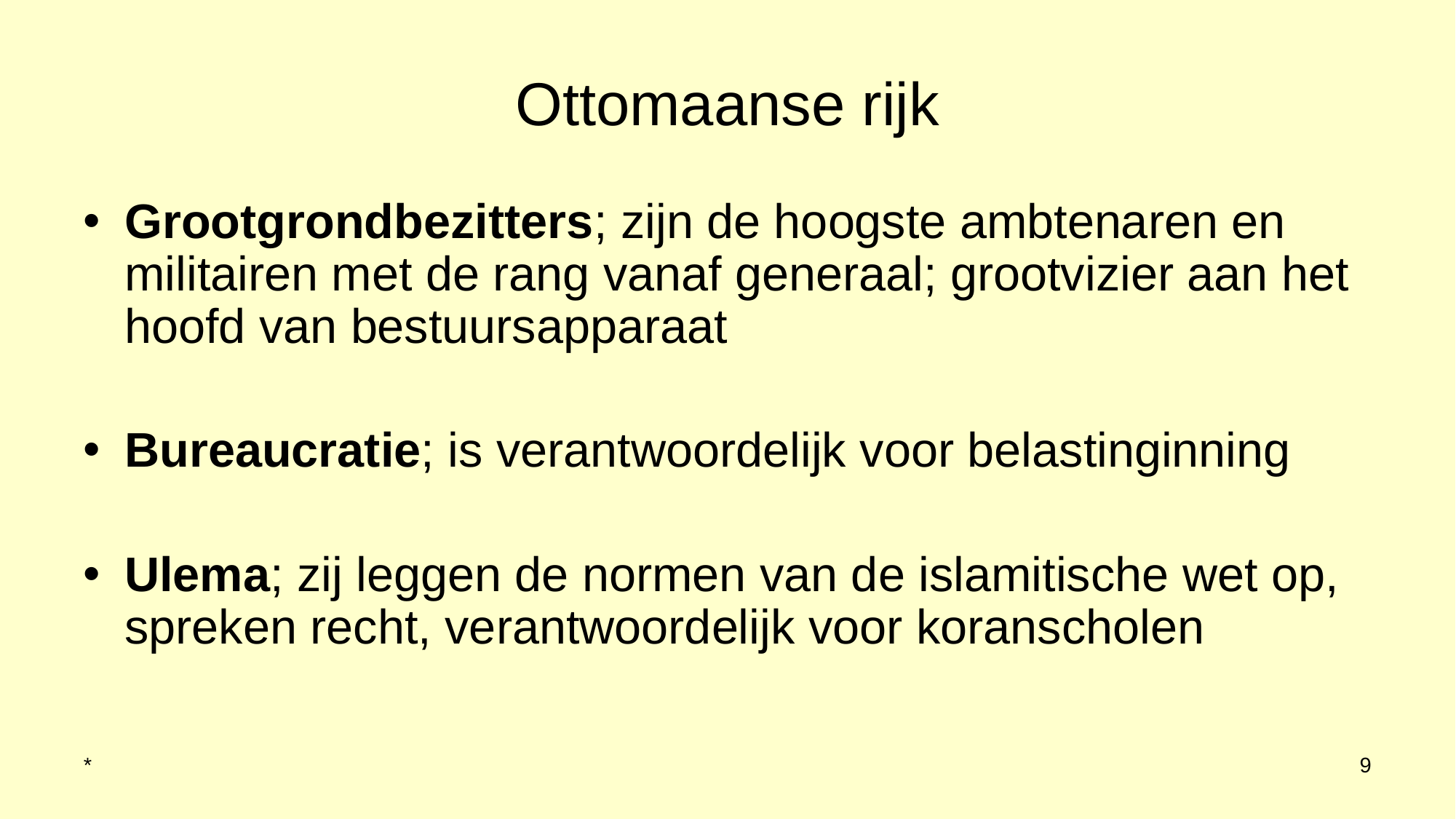

# Ottomaanse rijk
Grootgrondbezitters; zijn de hoogste ambtenaren en militairen met de rang vanaf generaal; grootvizier aan het hoofd van bestuursapparaat

Bureaucratie; is verantwoordelijk voor belastinginning

Ulema; zij leggen de normen van de islamitische wet op, spreken recht, verantwoordelijk voor koranscholen

*
9